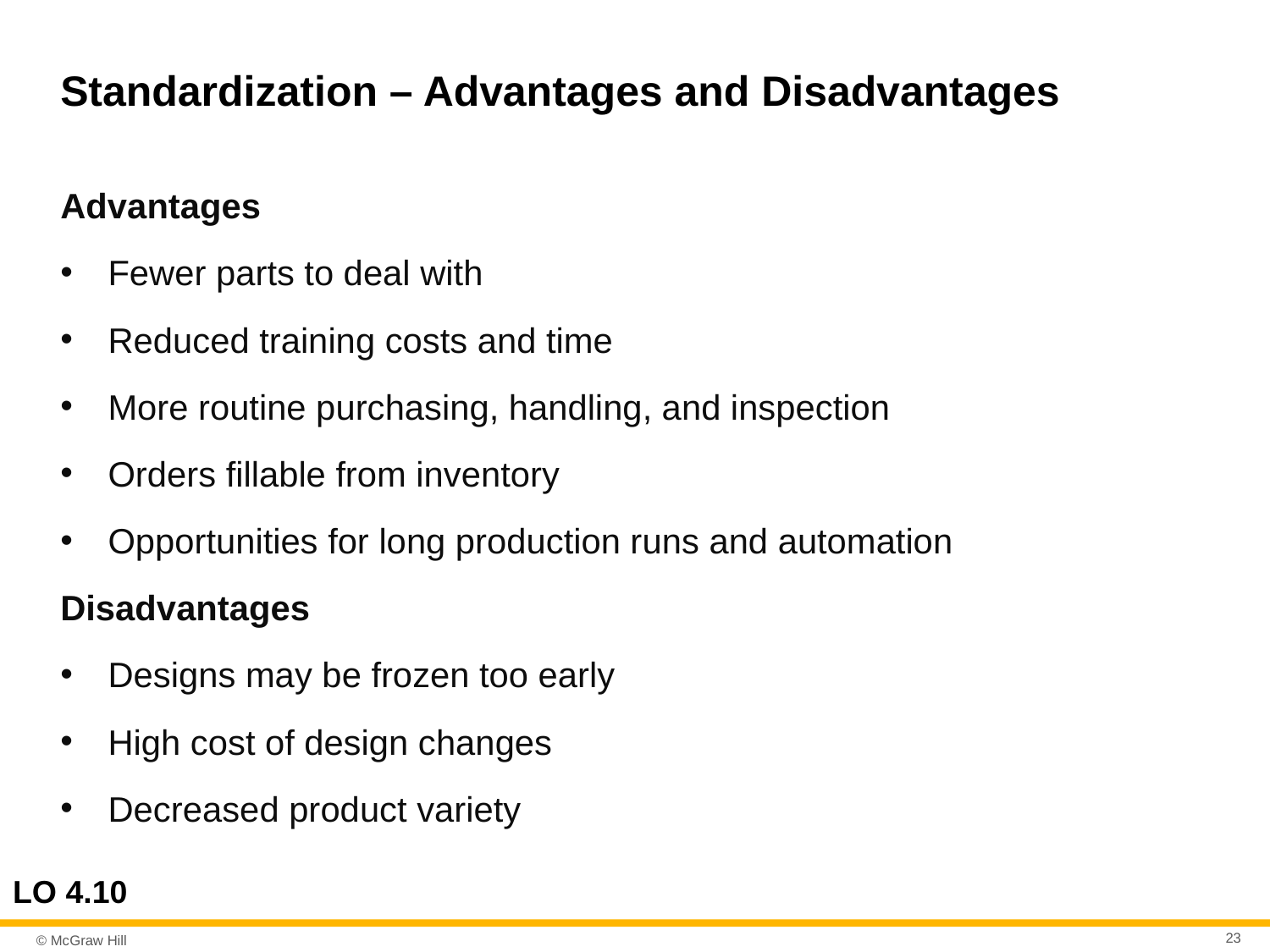

# Standardization – Advantages and Disadvantages
Advantages
Fewer parts to deal with
Reduced training costs and time
More routine purchasing, handling, and inspection
Orders fillable from inventory
Opportunities for long production runs and automation
Disadvantages
Designs may be frozen too early
High cost of design changes
Decreased product variety
LO 4.10